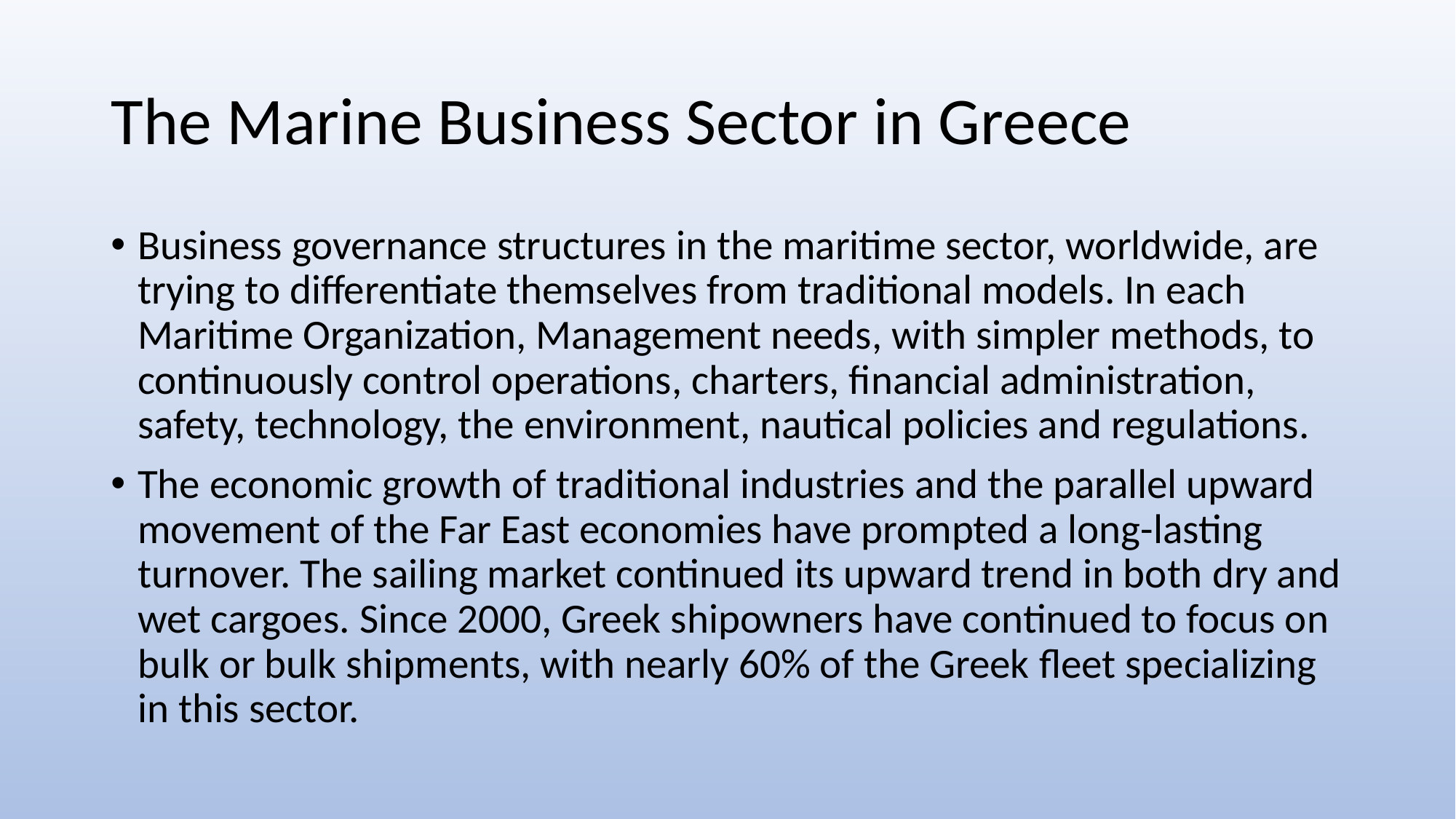

# The Marine Business Sector in Greece
Business governance structures in the maritime sector, worldwide, are trying to differentiate themselves from traditional models. In each Maritime Organization, Management needs, with simpler methods, to continuously control operations, charters, financial administration, safety, technology, the environment, nautical policies and regulations.
The economic growth of traditional industries and the parallel upward movement of the Far East economies have prompted a long-lasting turnover. The sailing market continued its upward trend in both dry and wet cargoes. Since 2000, Greek shipowners have continued to focus on bulk or bulk shipments, with nearly 60% of the Greek fleet specializing in this sector.